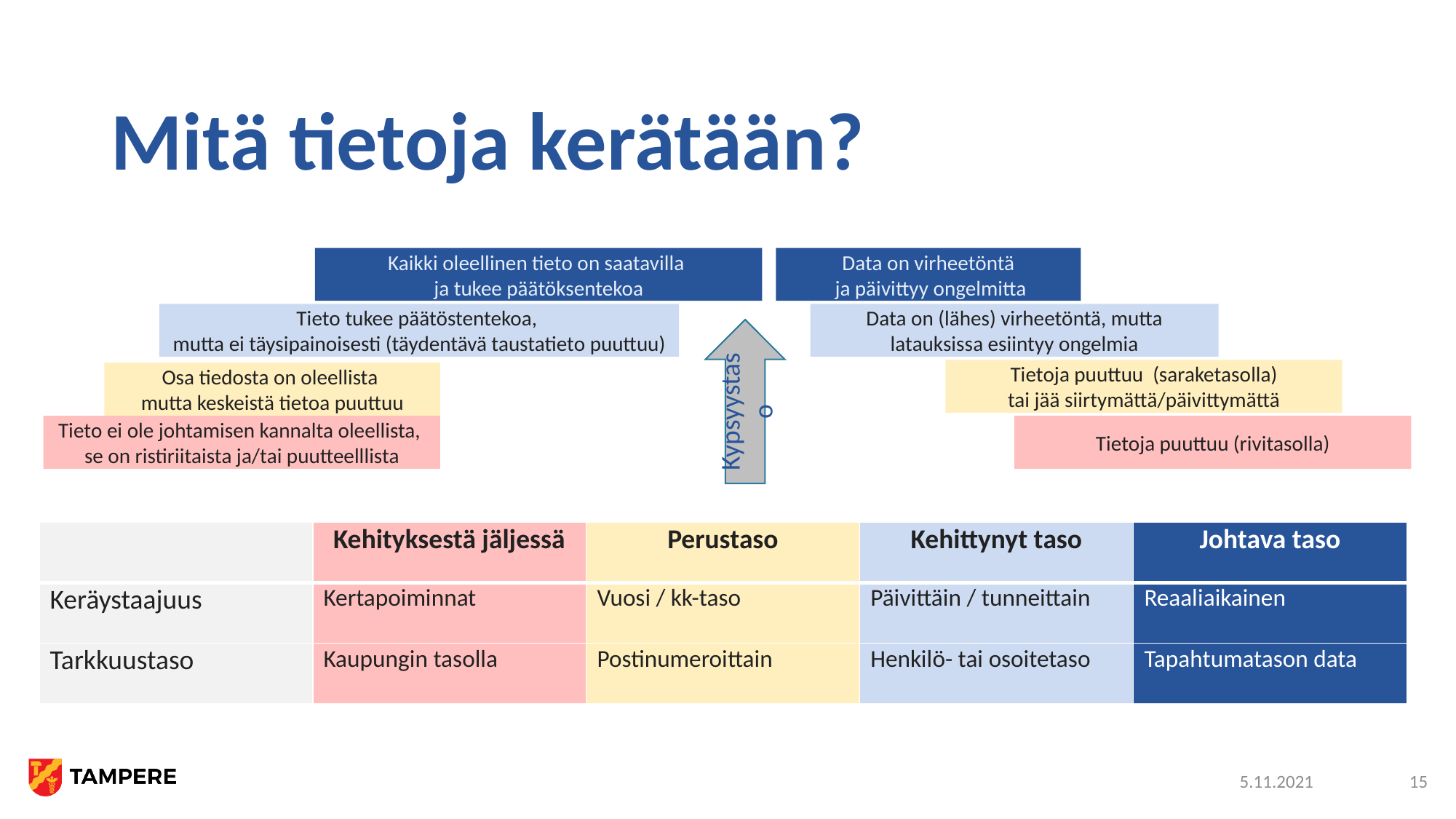

# Mitä tietoja kerätään?
Data on virheetöntä
 ja päivittyy ongelmitta
Kaikki oleellinen tieto on saatavilla
ja tukee päätöksentekoa
Data on (lähes) virheetöntä, mutta latauksissa esiintyy ongelmia
Tieto tukee päätöstentekoa, 
mutta ei täysipainoisesti (täydentävä taustatieto puuttuu)
Kypsyystaso
Tietoja puuttuu  (saraketasolla)
tai jää siirtymättä/päivittymättä
Osa tiedosta on oleellista
mutta keskeistä tietoa puuttuu
Tieto ei ole johtamisen kannalta oleellista, 
se on ristiriitaista ja/tai puutteelllista
Tietoja puuttuu (rivitasolla)
|  | Kehityksestä jäljessä | Perustaso | Kehittynyt taso | Johtava taso |
| --- | --- | --- | --- | --- |
| Keräystaajuus | Kertapoiminnat | Vuosi / kk-taso | Päivittäin / tunneittain | Reaaliaikainen |
| Tarkkuustaso | Kaupungin tasolla | Postinumeroittain | Henkilö- tai osoitetaso | Tapahtumatason data |
5.11.2021
15